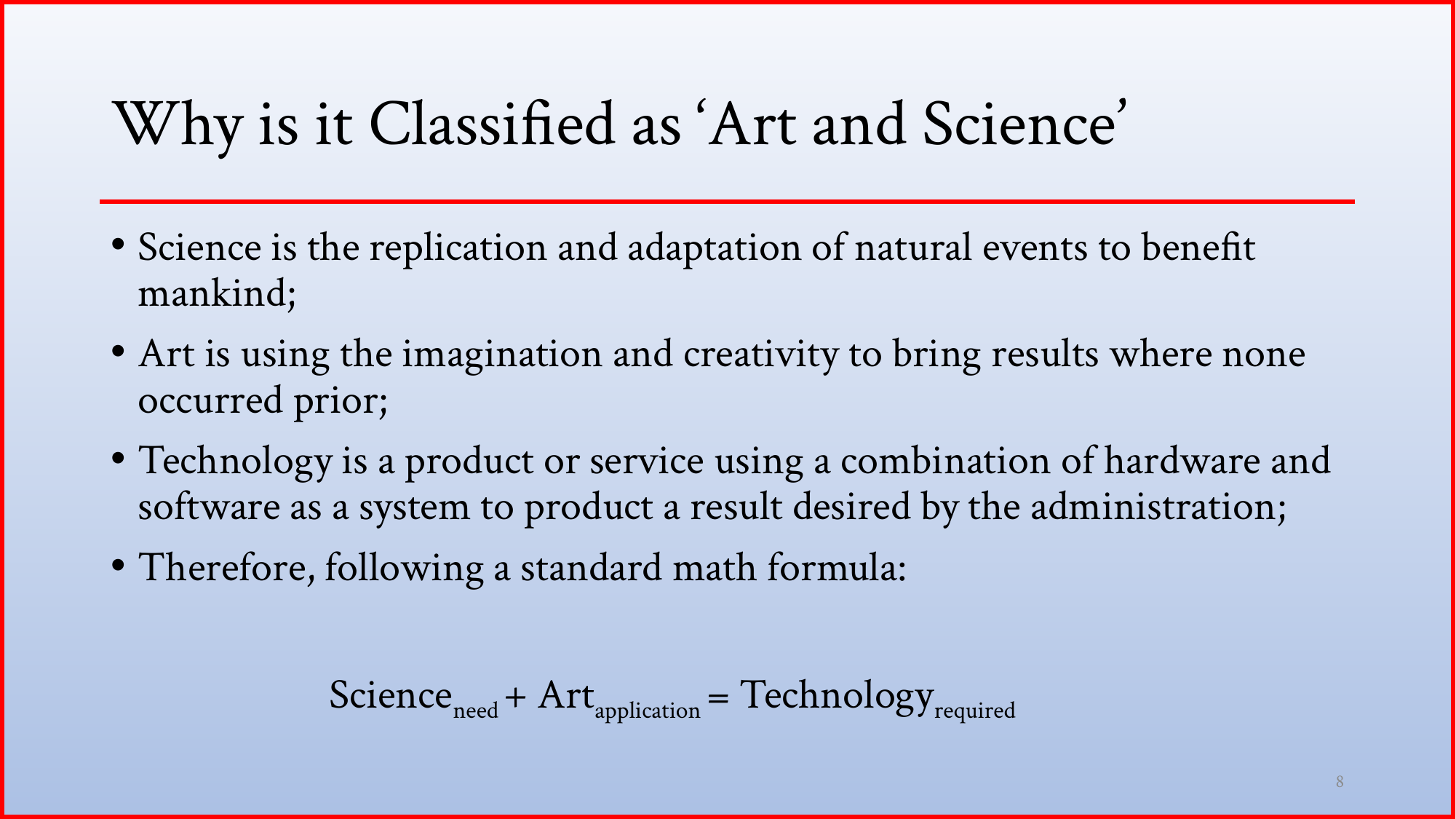

# Why is it Classified as ‘Art and Science’
Science is the replication and adaptation of natural events to benefit mankind;
Art is using the imagination and creativity to bring results where none occurred prior;
Technology is a product or service using a combination of hardware and software as a system to product a result desired by the administration;
Therefore, following a standard math formula:

		Scienceneed + Artapplication = Technologyrequired
8